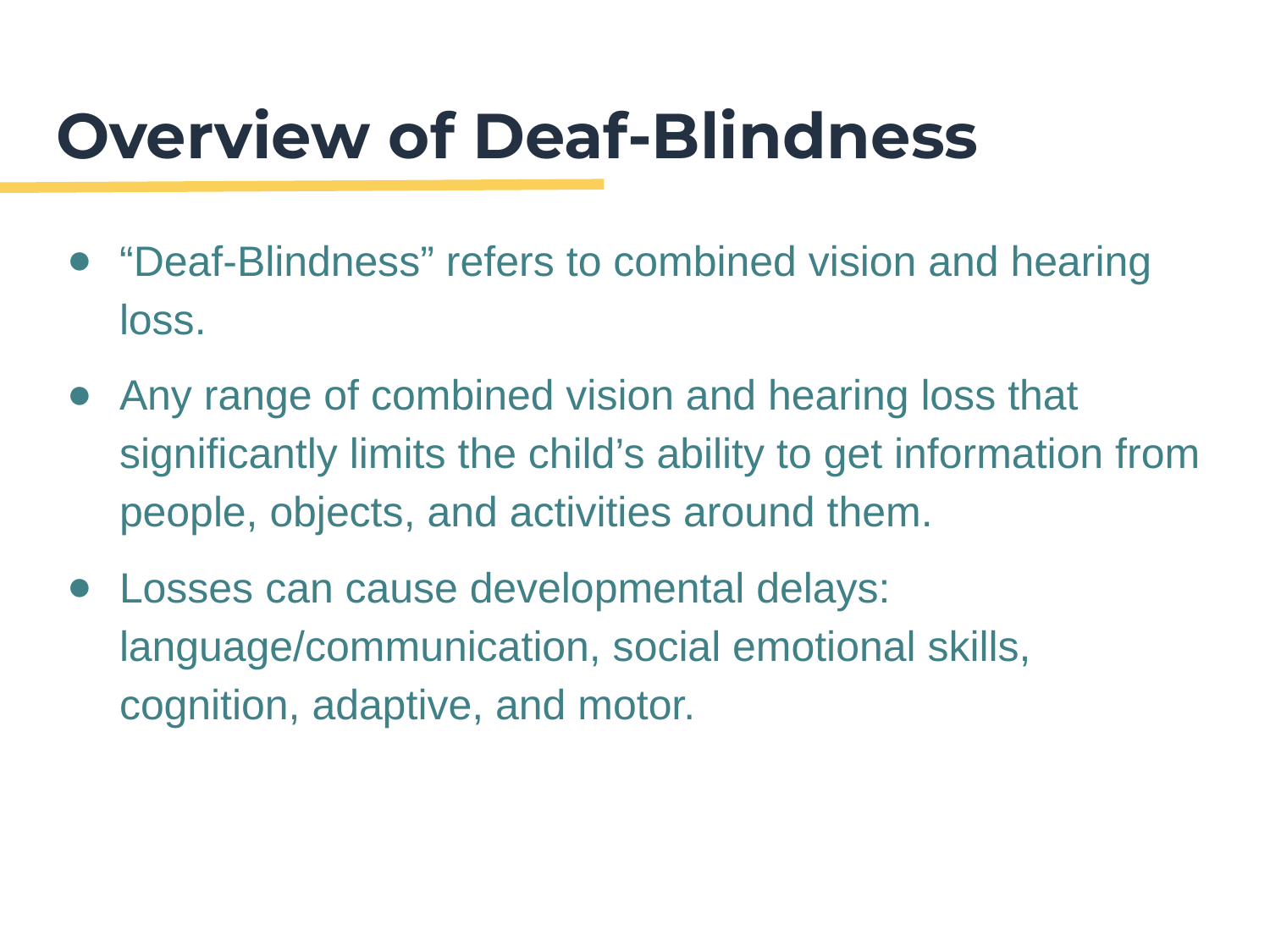

# Overview of Deaf-Blindness
“Deaf-Blindness” refers to combined vision and hearing loss.
Any range of combined vision and hearing loss that significantly limits the child’s ability to get information from people, objects, and activities around them.
Losses can cause developmental delays: language/communication, social emotional skills, cognition, adaptive, and motor.